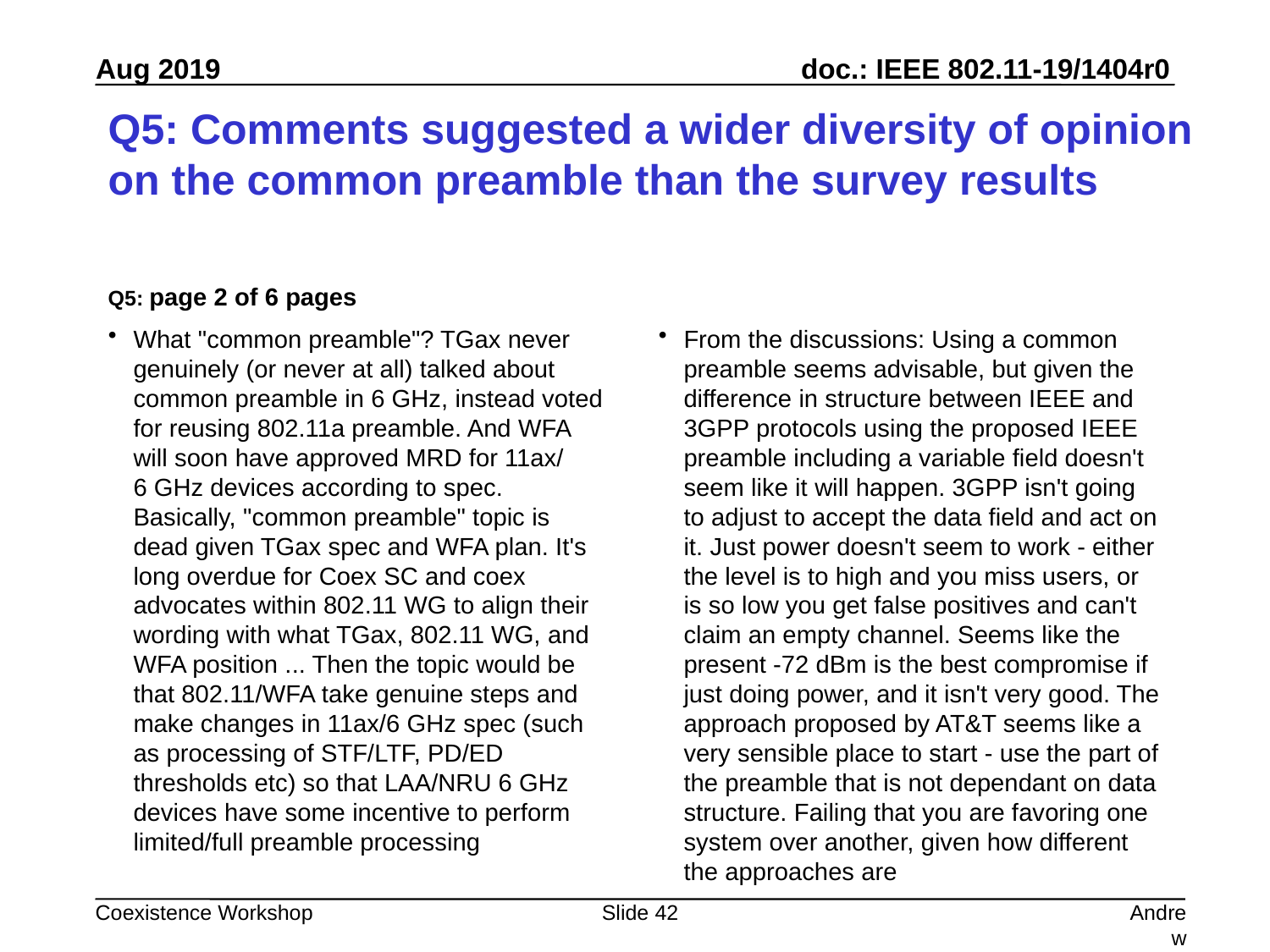

# Q5: Comments suggested a wider diversity of opinion on the common preamble than the survey results
Q5: page 2 of 6 pages
What "common preamble"? TGax never genuinely (or never at all) talked about common preamble in 6 GHz, instead voted for reusing 802.11a preamble. And WFA will soon have approved MRD for 11ax/
6 GHz devices according to spec. Basically, "common preamble" topic is dead given TGax spec and WFA plan. It's long overdue for Coex SC and coex advocates within 802.11 WG to align their wording with what TGax, 802.11 WG, and WFA position ... Then the topic would be that 802.11/WFA take genuine steps and make changes in 11ax/6 GHz spec (such as processing of STF/LTF, PD/ED thresholds etc) so that LAA/NRU 6 GHz devices have some incentive to perform limited/full preamble processing

From the discussions: Using a common preamble seems advisable, but given the difference in structure between IEEE and 3GPP protocols using the proposed IEEE preamble including a variable field doesn't seem like it will happen. 3GPP isn't going to adjust to accept the data field and act on it. Just power doesn't seem to work - either the level is to high and you miss users, or is so low you get false positives and can't claim an empty channel. Seems like the present -72 dBm is the best compromise if just doing power, and it isn't very good. The approach proposed by AT&T seems like a very sensible place to start - use the part of the preamble that is not dependant on data structure. Failing that you are favoring one system over another, given how different the approaches are

Slide 42
Andrew Myles, Cisco